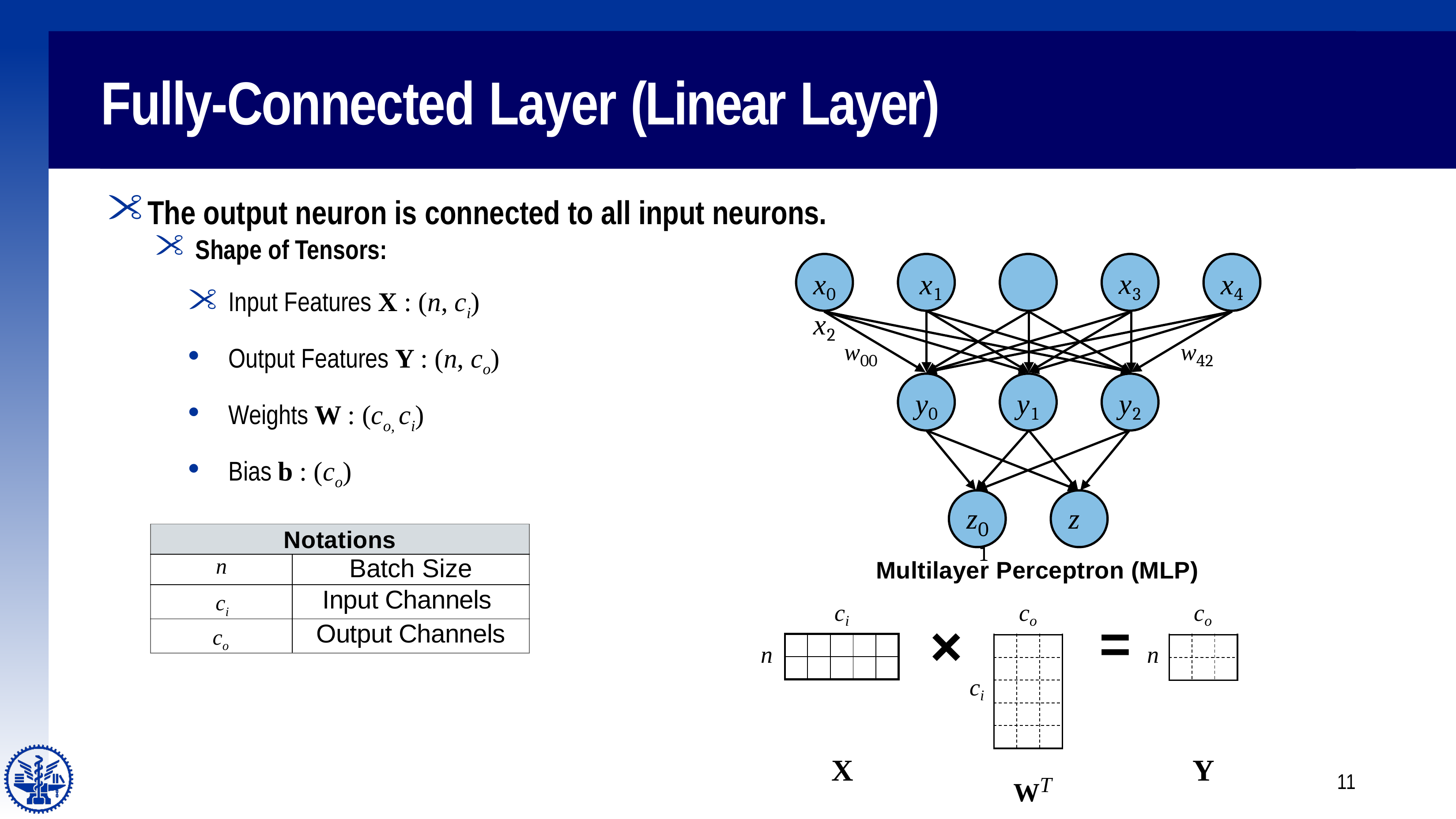

# Fully-Connected Layer (Linear Layer)
The output neuron is connected to all input neurons.
Shape of Tensors:
Input Features X : (n, ci)
Output Features Y : (n, co)
Weights W : (co, ci)
Bias b : (co)

x3
x0	x1	x2
x4

w
w
00
42

y0
y1
y2

z
z
0	1
Multilayer Perceptron (MLP)
| Notations |  |
| --- | --- |
| n | Batch Size |
| ci | Input Channels |
| co | Output Channels |
ci
co
co
= n

|  |  |  |  |  |
| --- | --- | --- | --- | --- |
|  |  |  |  |  |

n
ci
WT
X
Y
11